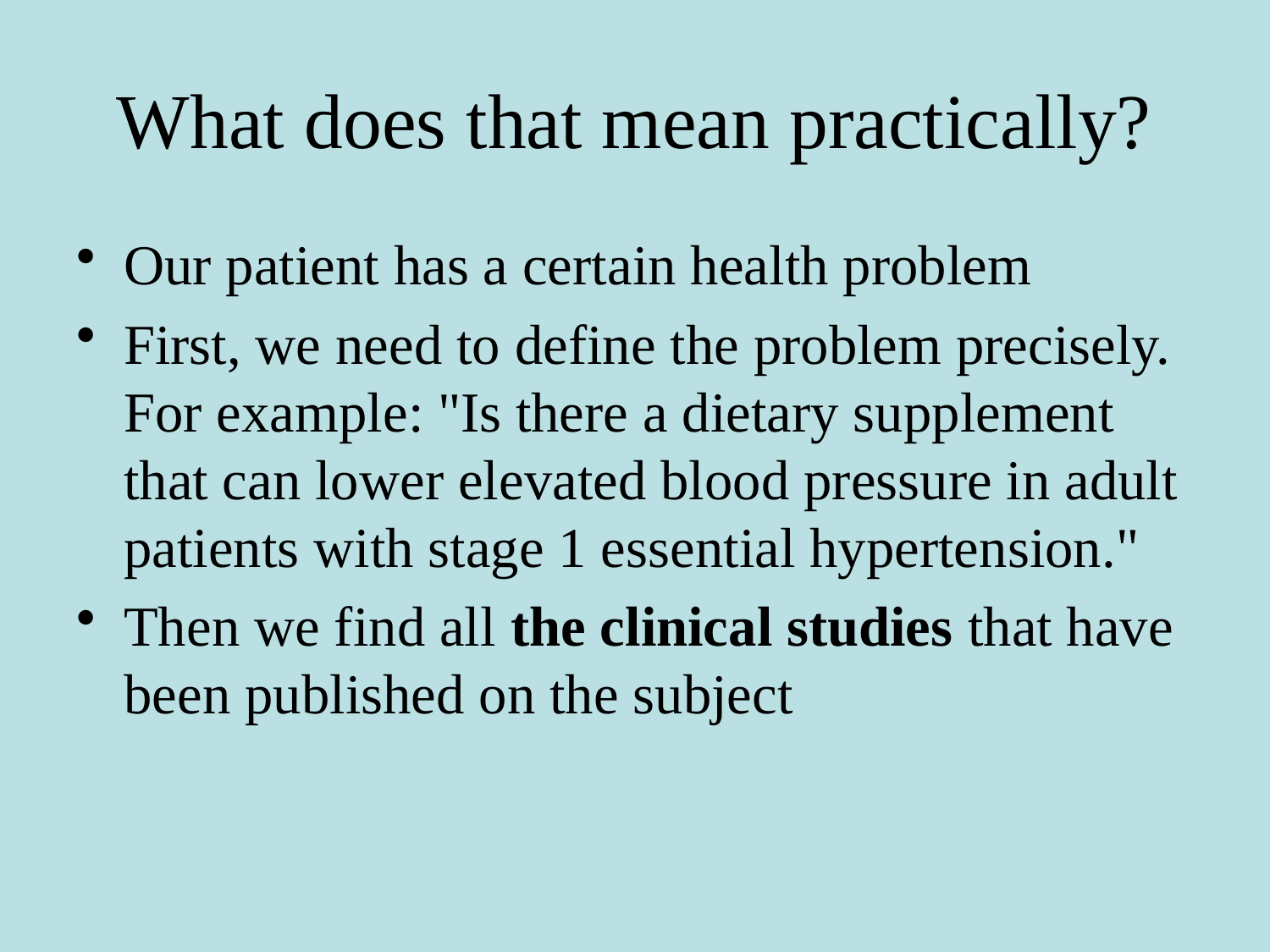

# What does that mean practically?
Our patient has a certain health problem
First, we need to define the problem precisely. For example: "Is there a dietary supplement that can lower elevated blood pressure in adult patients with stage 1 essential hypertension."
Then we find all the clinical studies that have been published on the subject